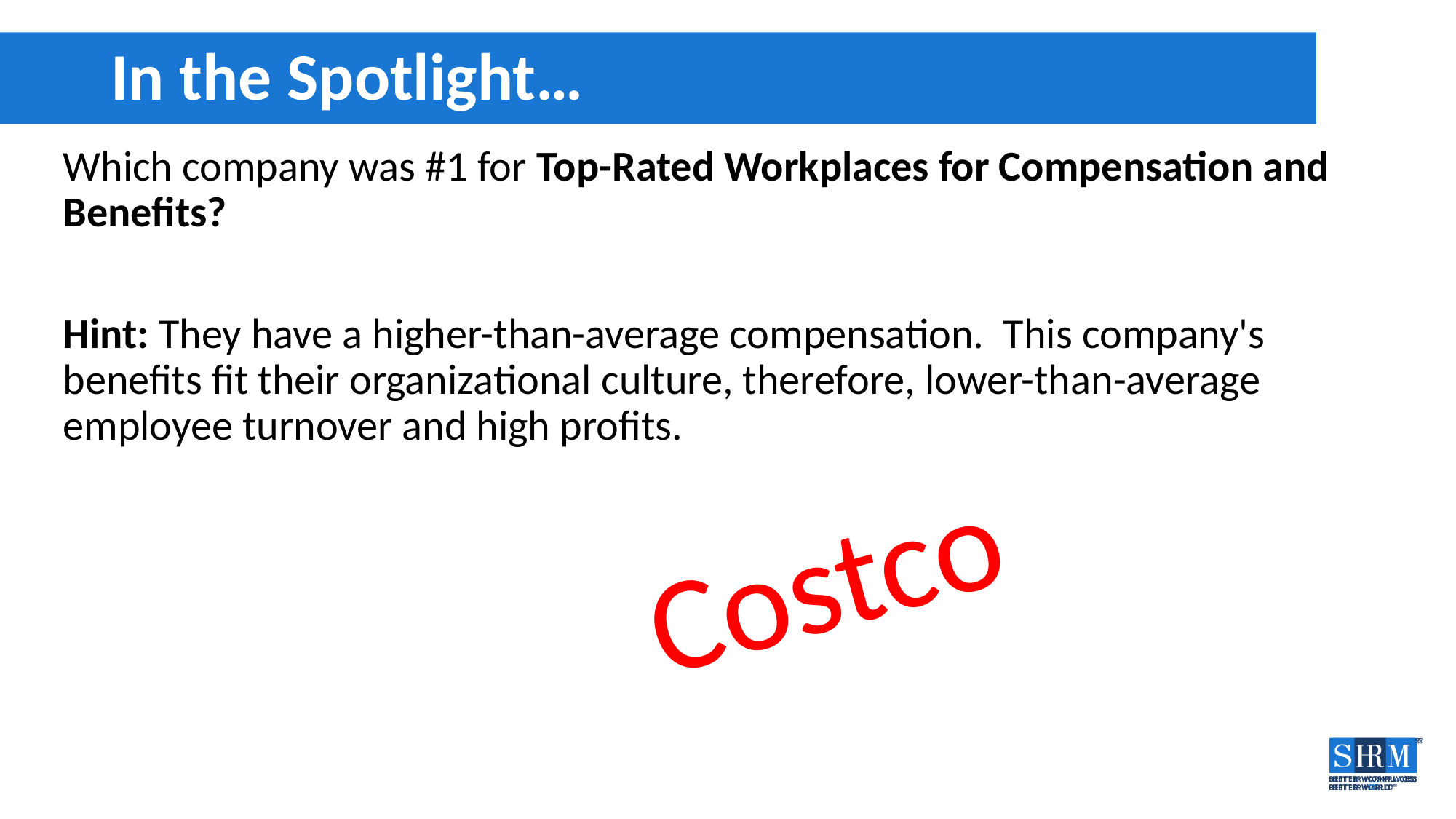

# In the Spotlight…
Which company was #1 for Top-Rated Workplaces for Compensation and Benefits?

Hint: They have a higher-than-average compensation.  This company's benefits fit their organizational culture, therefore, lower-than-average employee turnover and high profits.
Costco